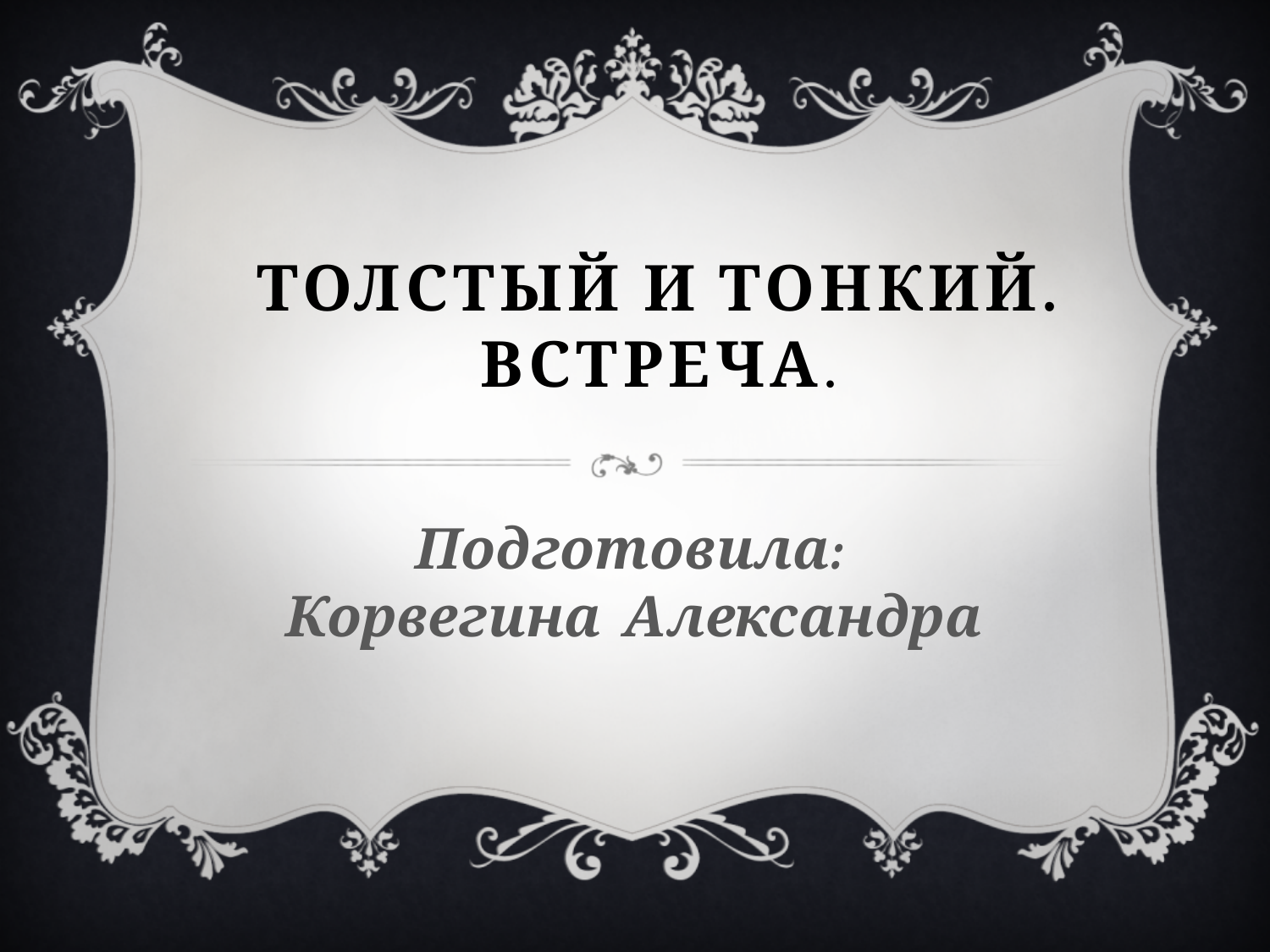

# Толстый и тонкий. Встреча.
Подготовила:
   Корвегина  Александра